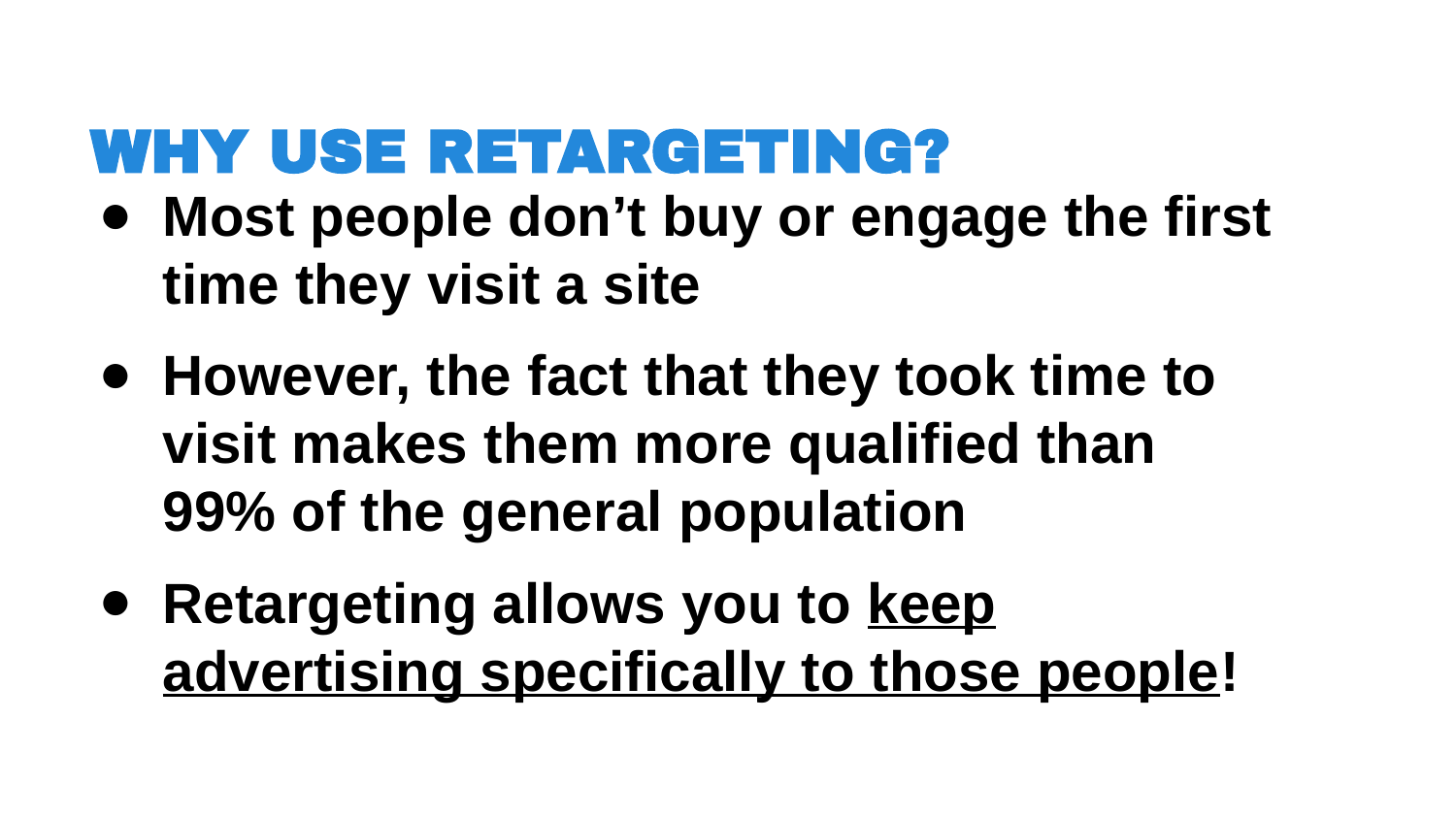

# WHY USE RETARGETING?
Most people don’t buy or engage the first time they visit a site
However, the fact that they took time to visit makes them more qualified than 99% of the general population
Retargeting allows you to keep advertising specifically to those people!